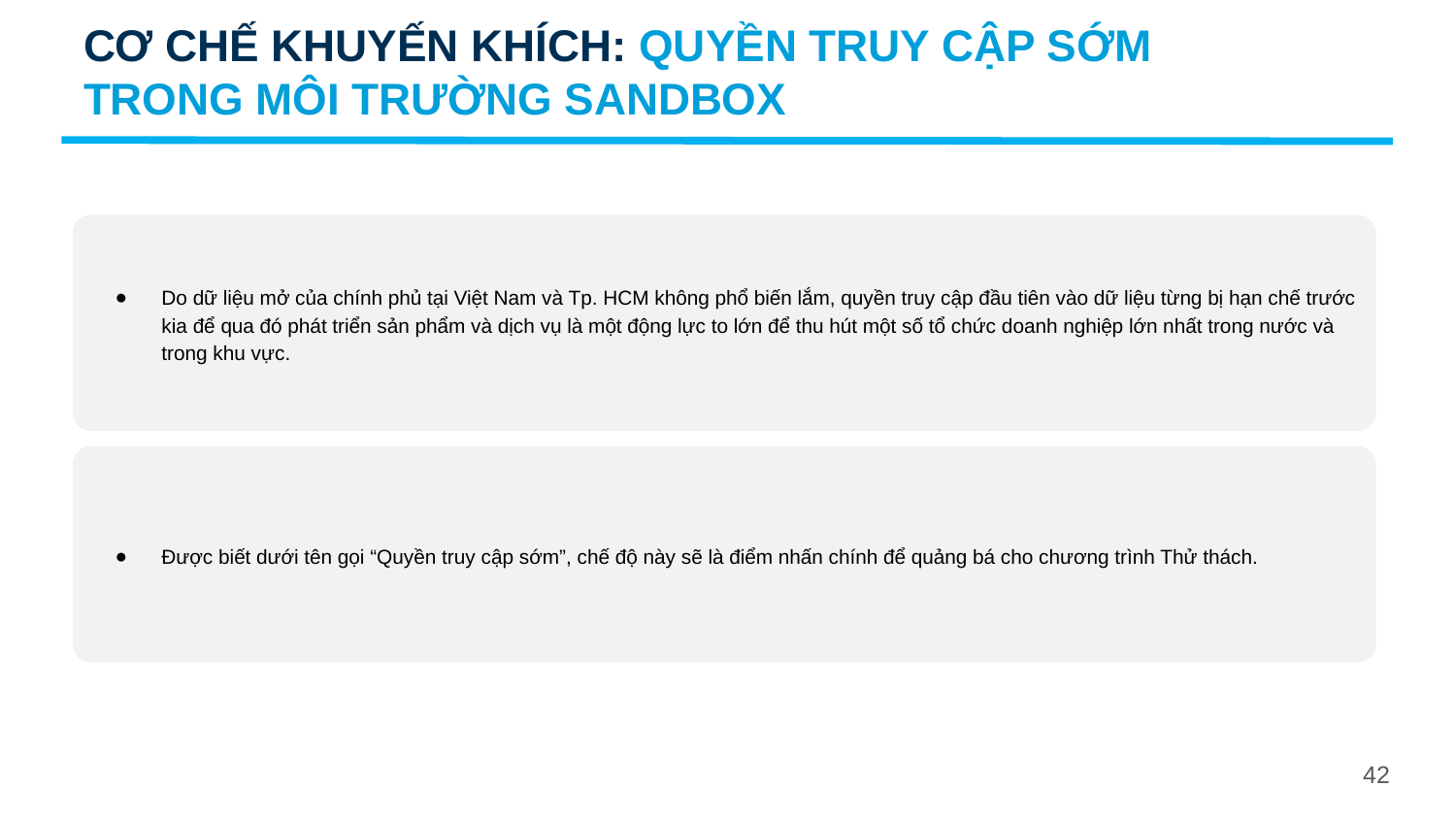

CƠ CHẾ KHUYẾN KHÍCH: QUYỀN TRUY CẬP SỚM TRONG MÔI TRƯỜNG SANDBOX
Do dữ liệu mở của chính phủ tại Việt Nam và Tp. HCM không phổ biến lắm, quyền truy cập đầu tiên vào dữ liệu từng bị hạn chế trước kia để qua đó phát triển sản phẩm và dịch vụ là một động lực to lớn để thu hút một số tổ chức doanh nghiệp lớn nhất trong nước và trong khu vực.
Được biết dưới tên gọi “Quyền truy cập sớm”, chế độ này sẽ là điểm nhấn chính để quảng bá cho chương trình Thử thách.
42